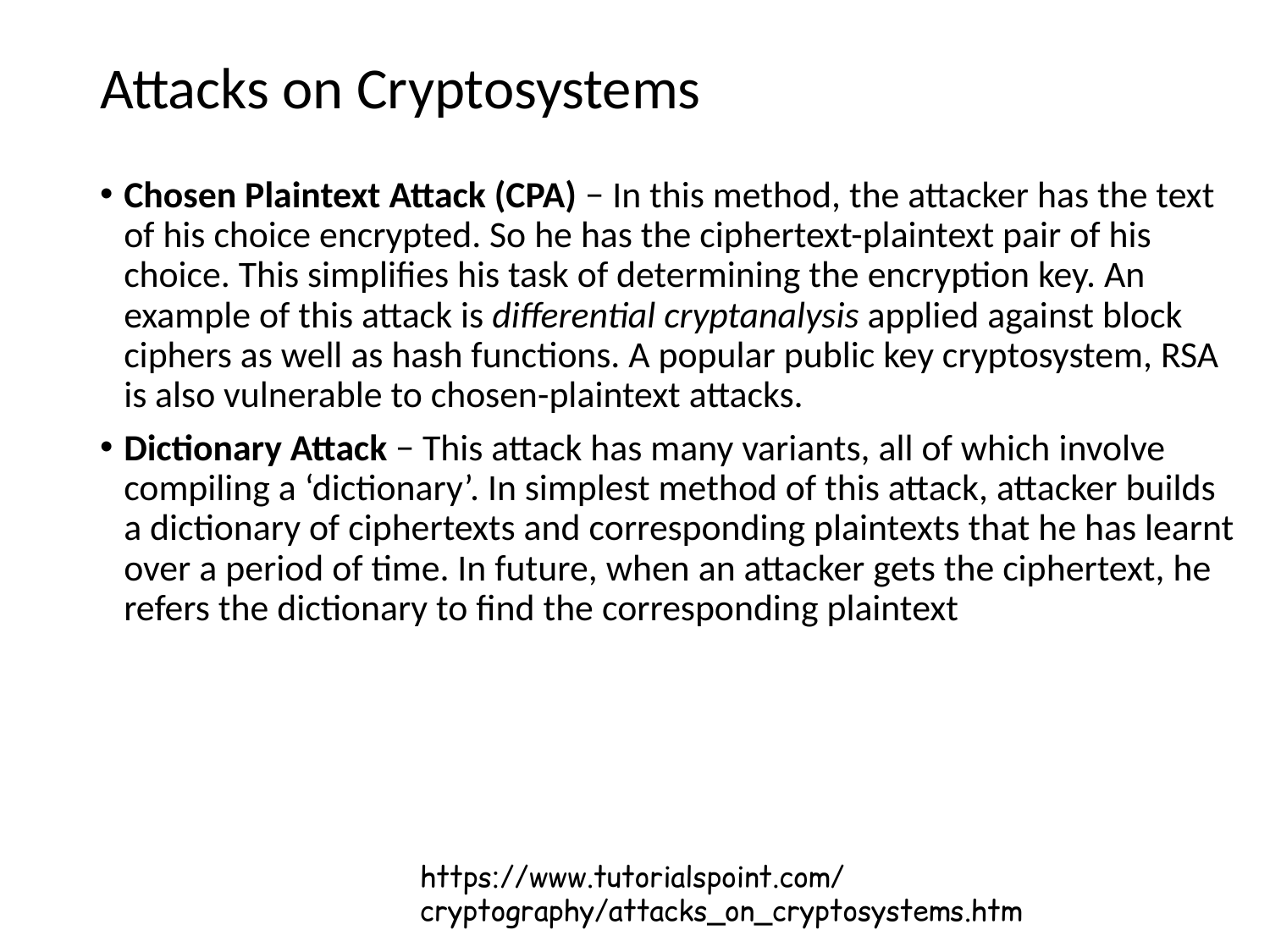

# Attacks on Cryptosystems
Chosen Plaintext Attack (CPA) − In this method, the attacker has the text of his choice encrypted. So he has the ciphertext-plaintext pair of his choice. This simplifies his task of determining the encryption key. An example of this attack is differential cryptanalysis applied against block ciphers as well as hash functions. A popular public key cryptosystem, RSA is also vulnerable to chosen-plaintext attacks.
Dictionary Attack − This attack has many variants, all of which involve compiling a ‘dictionary’. In simplest method of this attack, attacker builds a dictionary of ciphertexts and corresponding plaintexts that he has learnt over a period of time. In future, when an attacker gets the ciphertext, he refers the dictionary to find the corresponding plaintext
https://www.tutorialspoint.com/cryptography/attacks_on_cryptosystems.htm